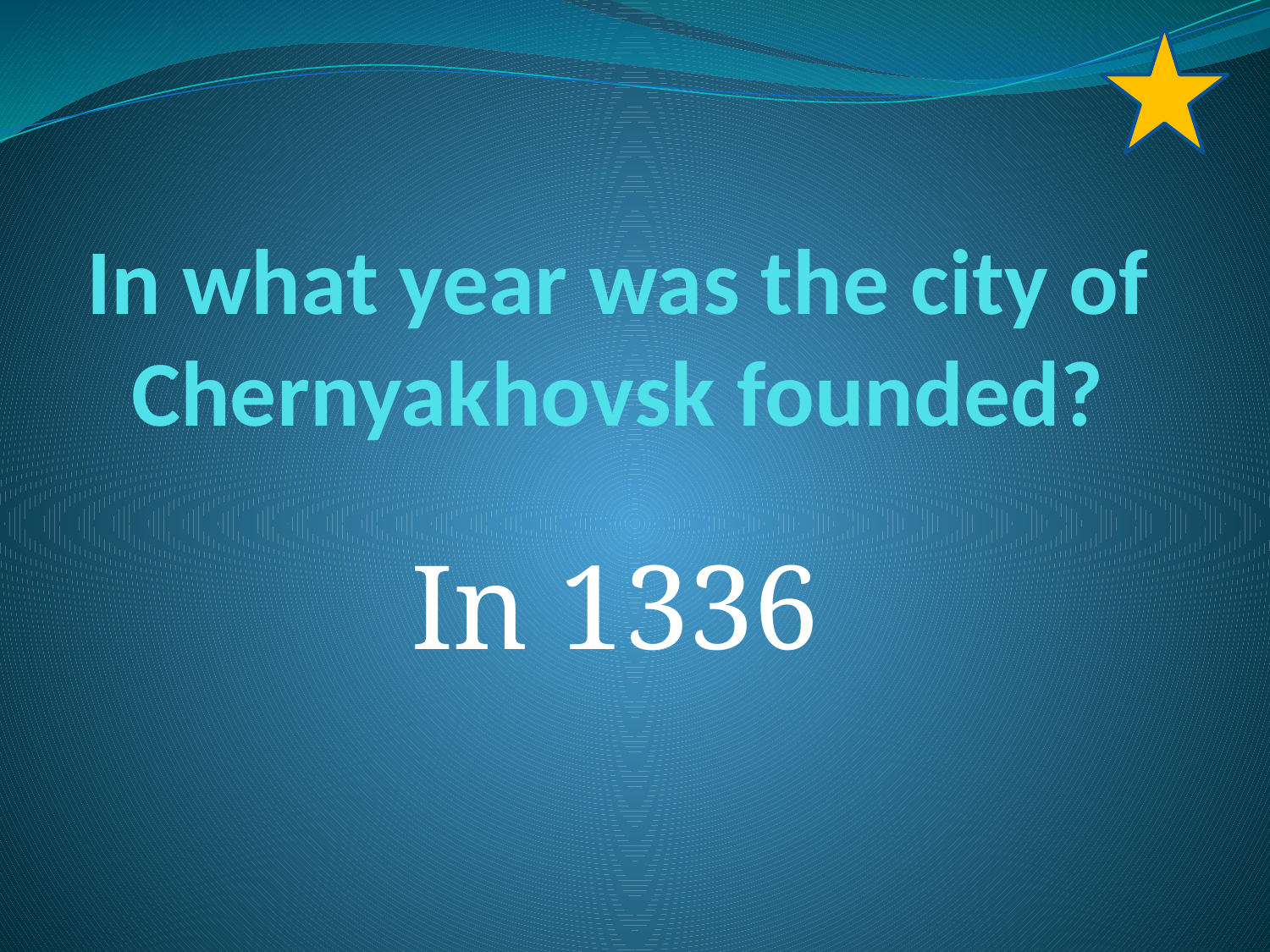

# In what year was the city of Chernyakhovsk founded?

In 1336